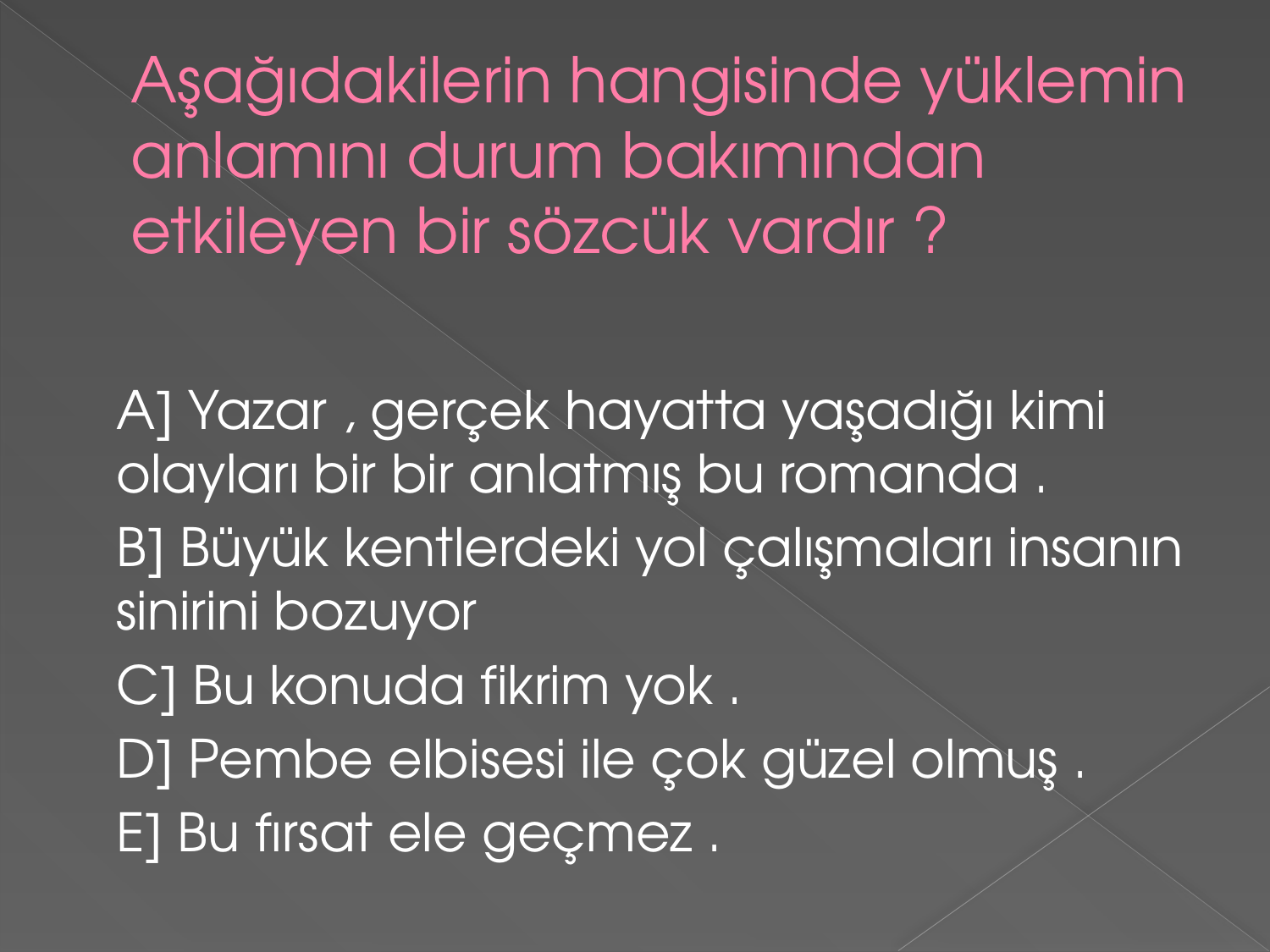

# Aşağıdakilerin hangisinde yüklemin anlamını durum bakımından etkileyen bir sözcük vardır ?

A] Yazar , gerçek hayatta yaşadığı kimi olayları bir bir anlatmış bu romanda .
B] Büyük kentlerdeki yol çalışmaları insanın sinirini bozuyor
C] Bu konuda fikrim yok .
D] Pembe elbisesi ile çok güzel olmuş .
E] Bu fırsat ele geçmez .